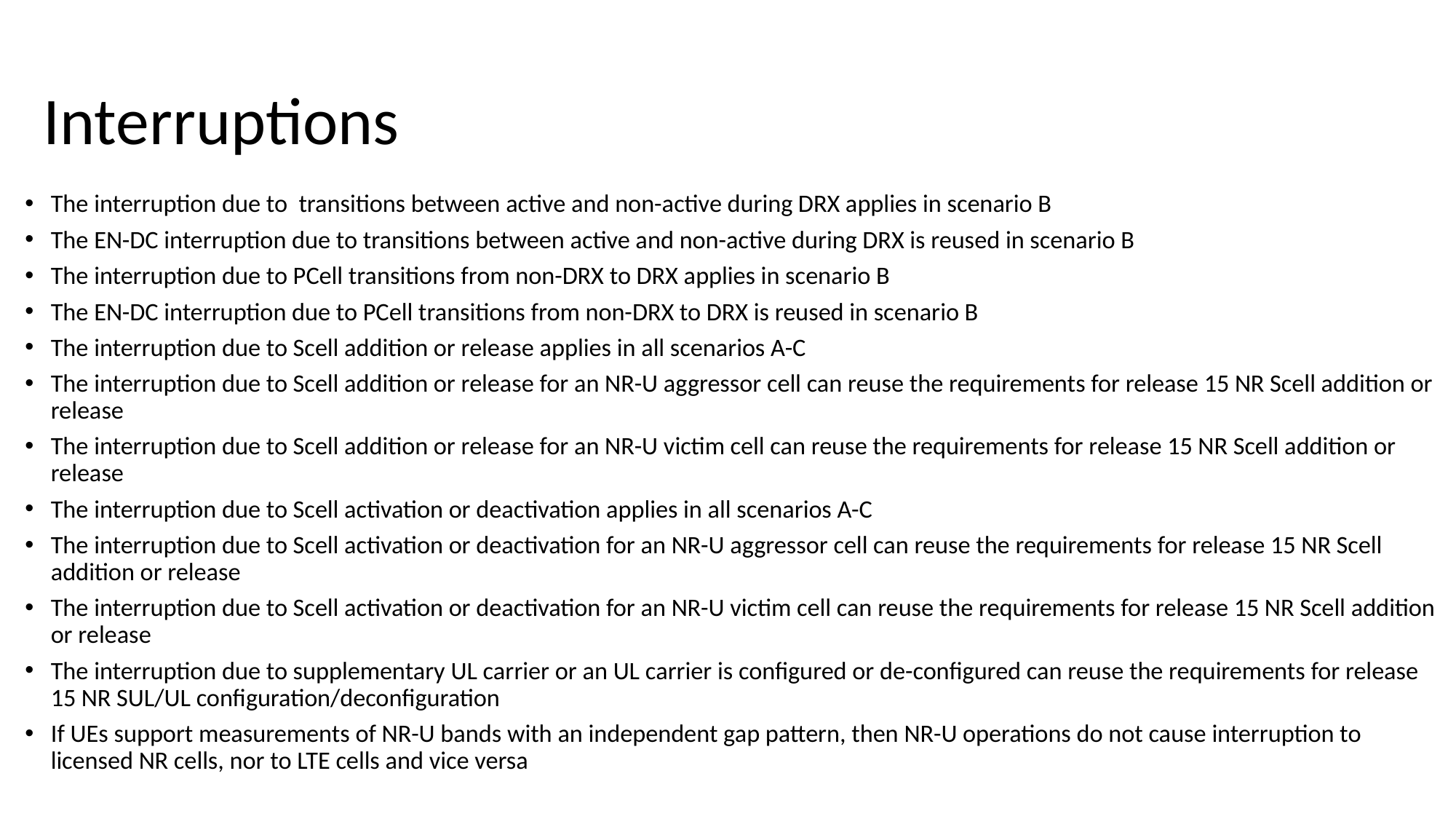

# Interruptions
The interruption due to  transitions between active and non-active during DRX applies in scenario B
The EN-DC interruption due to transitions between active and non-active during DRX is reused in scenario B
The interruption due to PCell transitions from non-DRX to DRX applies in scenario B
The EN-DC interruption due to PCell transitions from non-DRX to DRX is reused in scenario B
The interruption due to Scell addition or release applies in all scenarios A-C
The interruption due to Scell addition or release for an NR-U aggressor cell can reuse the requirements for release 15 NR Scell addition or release
The interruption due to Scell addition or release for an NR-U victim cell can reuse the requirements for release 15 NR Scell addition or release
The interruption due to Scell activation or deactivation applies in all scenarios A-C
The interruption due to Scell activation or deactivation for an NR-U aggressor cell can reuse the requirements for release 15 NR Scell addition or release
The interruption due to Scell activation or deactivation for an NR-U victim cell can reuse the requirements for release 15 NR Scell addition or release
The interruption due to supplementary UL carrier or an UL carrier is configured or de-configured can reuse the requirements for release 15 NR SUL/UL configuration/deconfiguration
If UEs support measurements of NR-U bands with an independent gap pattern, then NR-U operations do not cause interruption to licensed NR cells, nor to LTE cells and vice versa